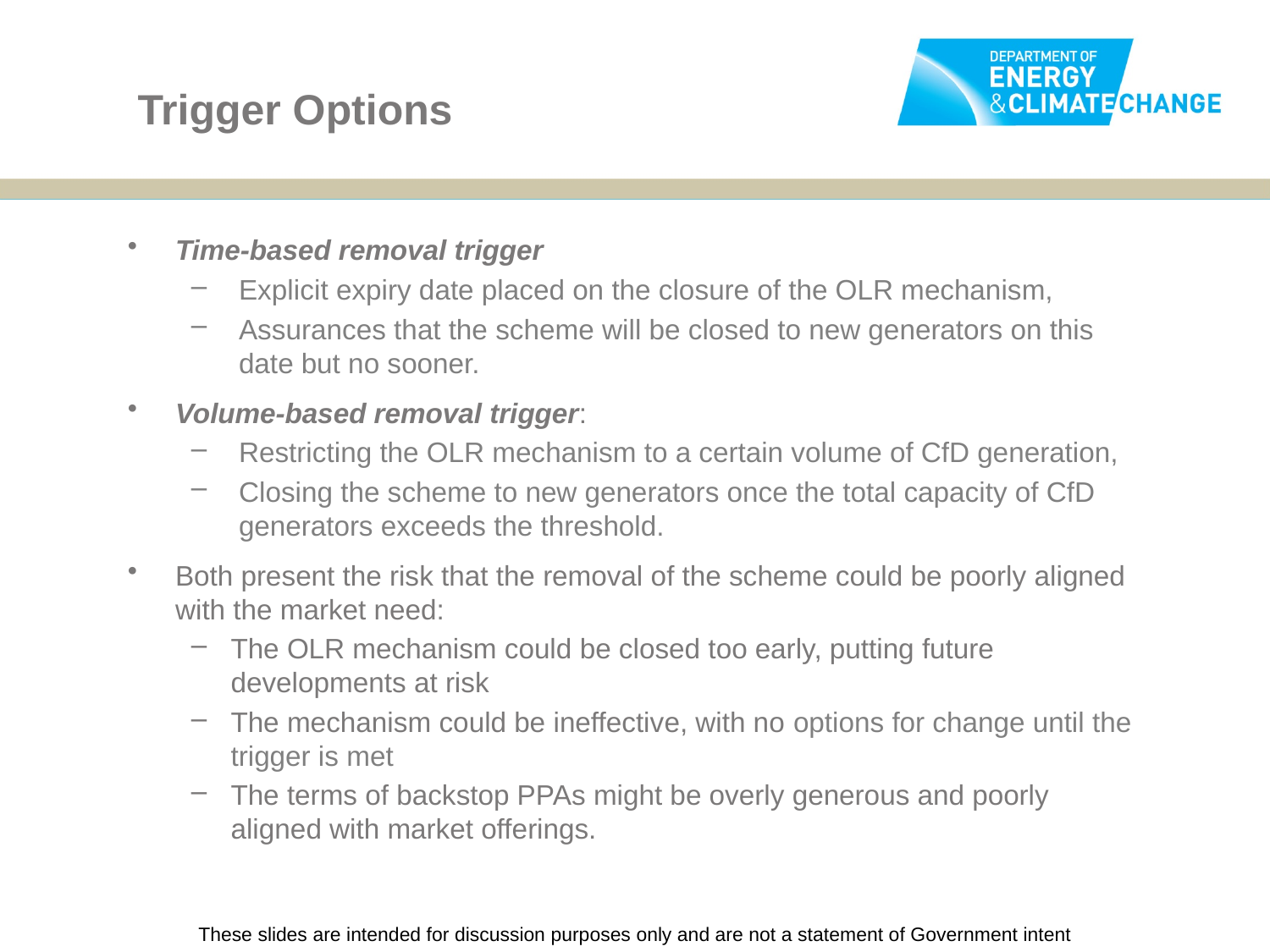

# Trigger Options
Time-based removal trigger
Explicit expiry date placed on the closure of the OLR mechanism,
Assurances that the scheme will be closed to new generators on this date but no sooner.
Volume-based removal trigger:
Restricting the OLR mechanism to a certain volume of CfD generation,
Closing the scheme to new generators once the total capacity of CfD generators exceeds the threshold.
Both present the risk that the removal of the scheme could be poorly aligned with the market need:
The OLR mechanism could be closed too early, putting future developments at risk
The mechanism could be ineffective, with no options for change until the trigger is met
The terms of backstop PPAs might be overly generous and poorly aligned with market offerings.

These slides are intended for discussion purposes only and are not a statement of Government intent